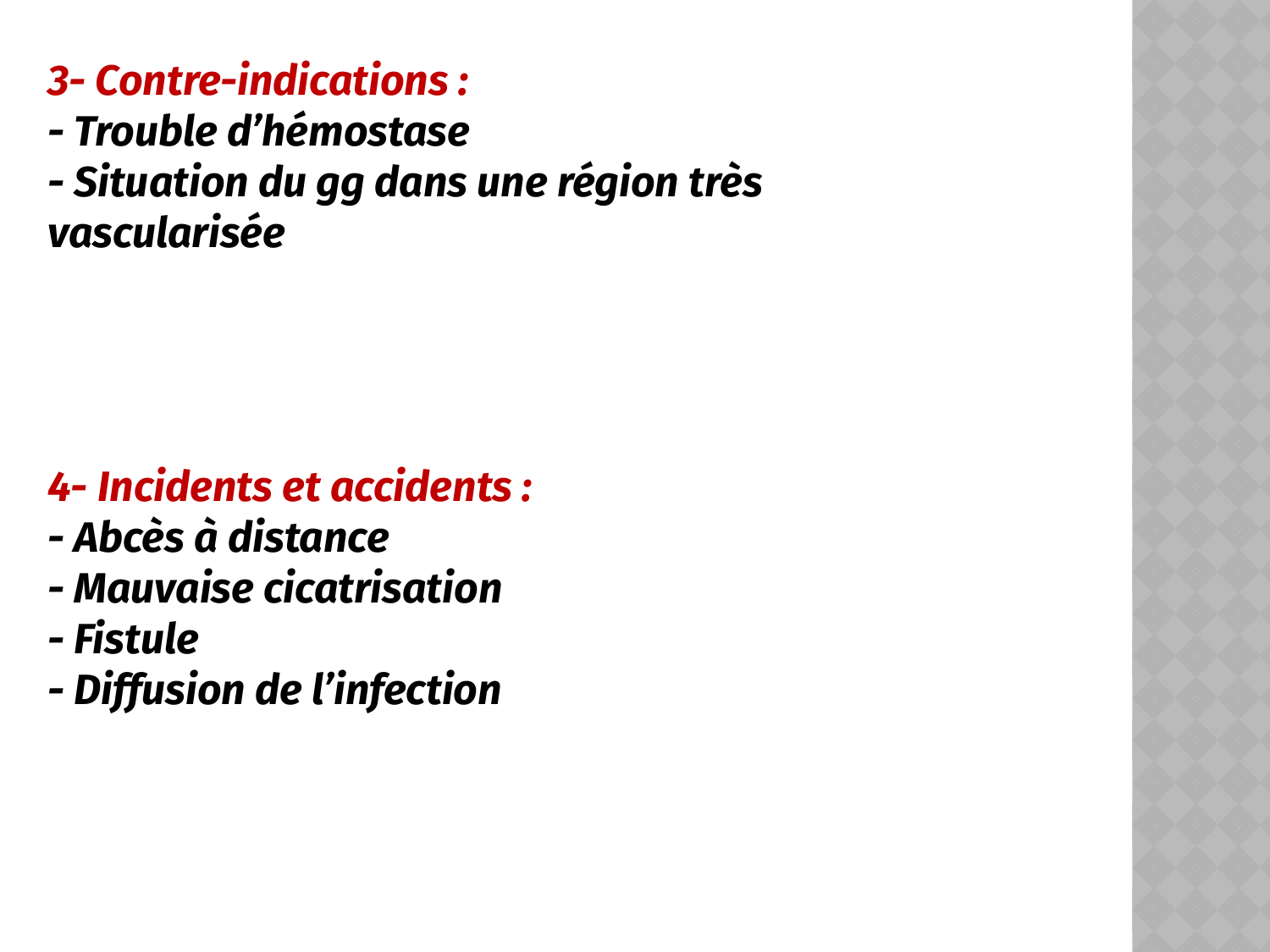

3- Contre-indications :
- Trouble d’hémostase
- Situation du gg dans une région très vascularisée

4- Incidents et accidents :
- Abcès à distance
- Mauvaise cicatrisation
- Fistule
- Diffusion de l’infection